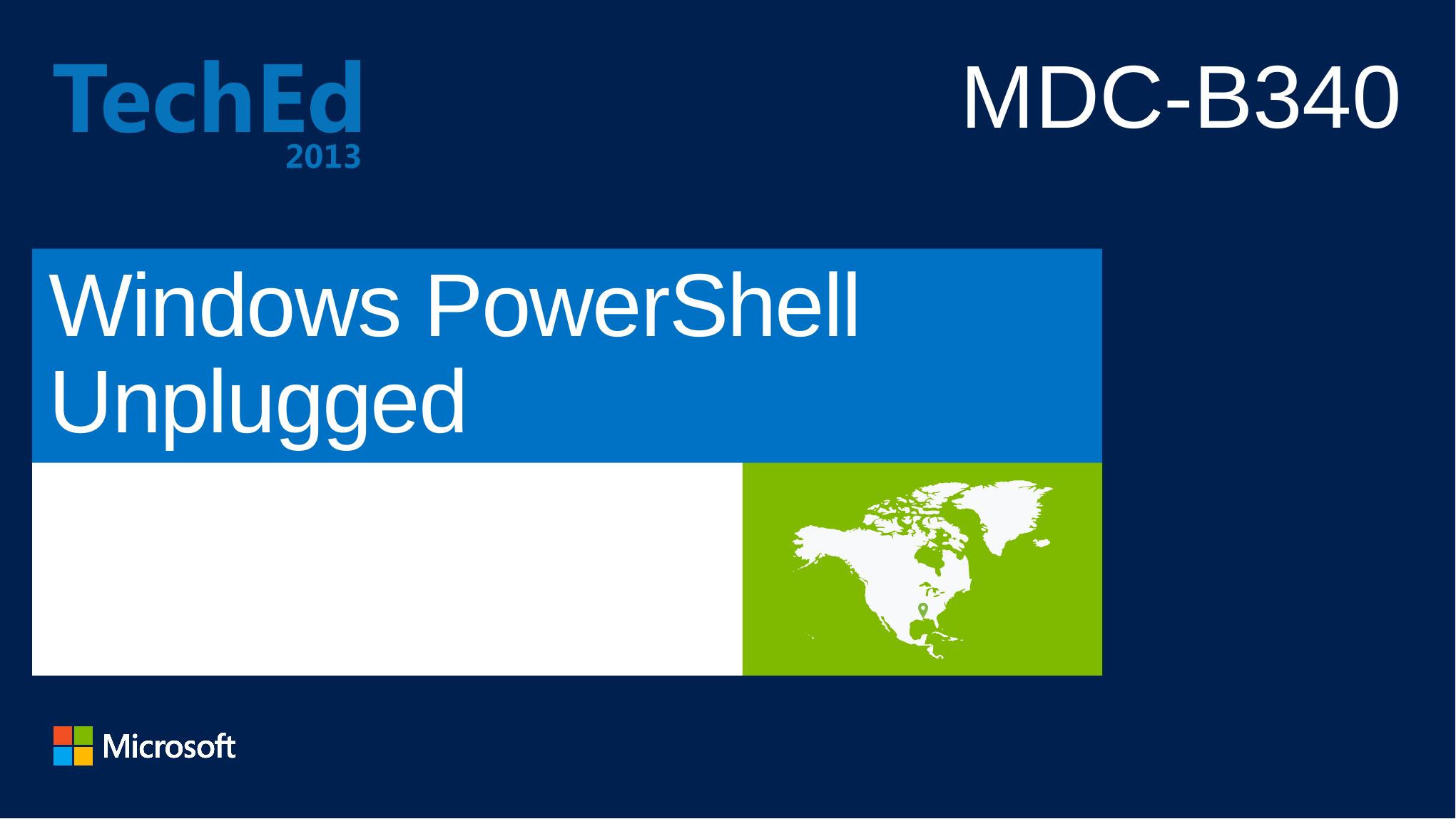

MDC-B340
# Windows PowerShell Unplugged
Jeffrey Snover